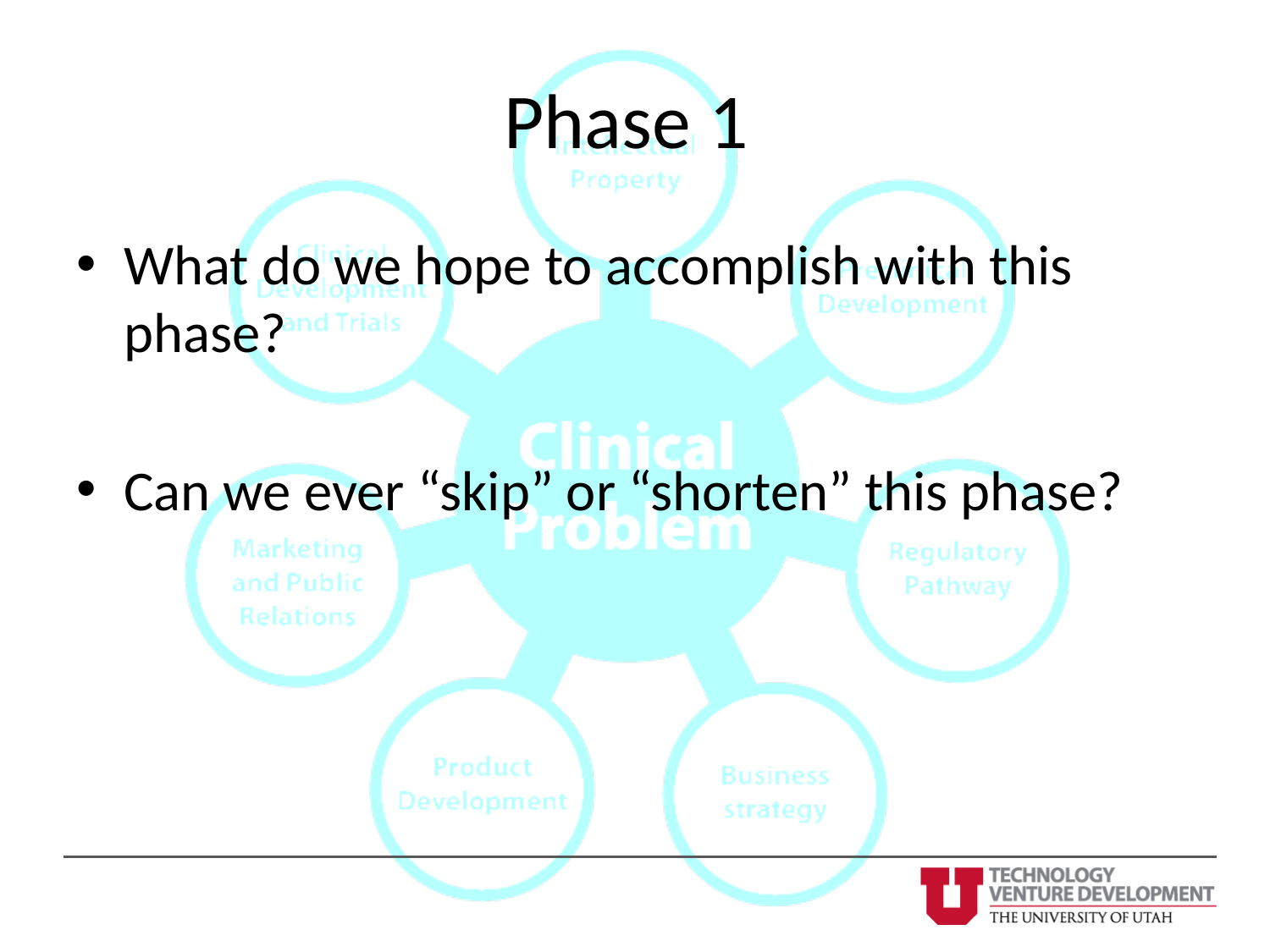

# Phase 1
What do we hope to accomplish with this phase?

Can we ever “skip” or “shorten” this phase?